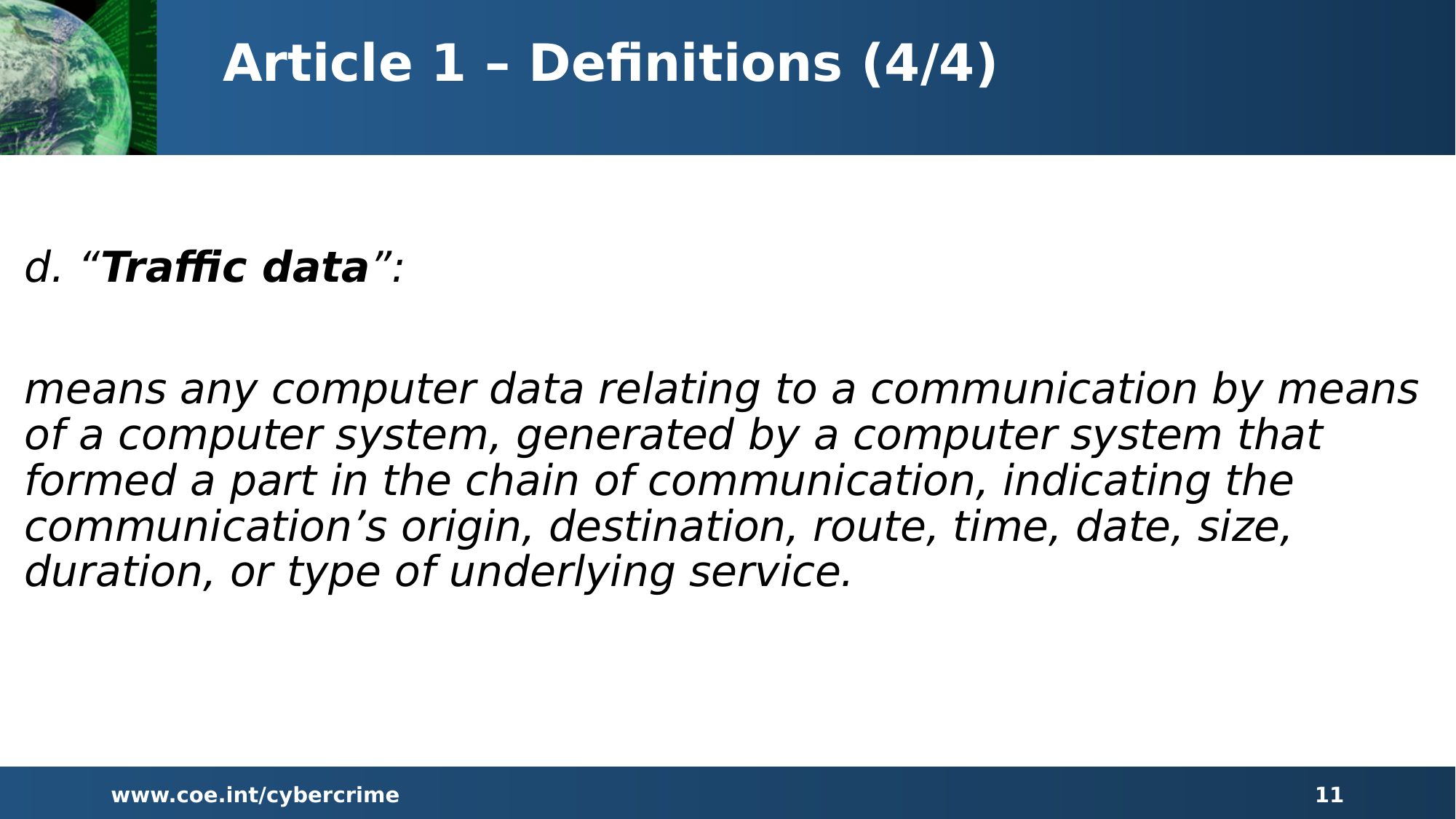

# Article 1 – Definitions (4/4)

d. “Traffic data”:

means any computer data relating to a communication by means of a computer system, generated by a computer system that formed a part in the chain of communication, indicating the communication’s origin, destination, route, time, date, size, duration, or type of underlying service.
www.coe.int/cybercrime
11